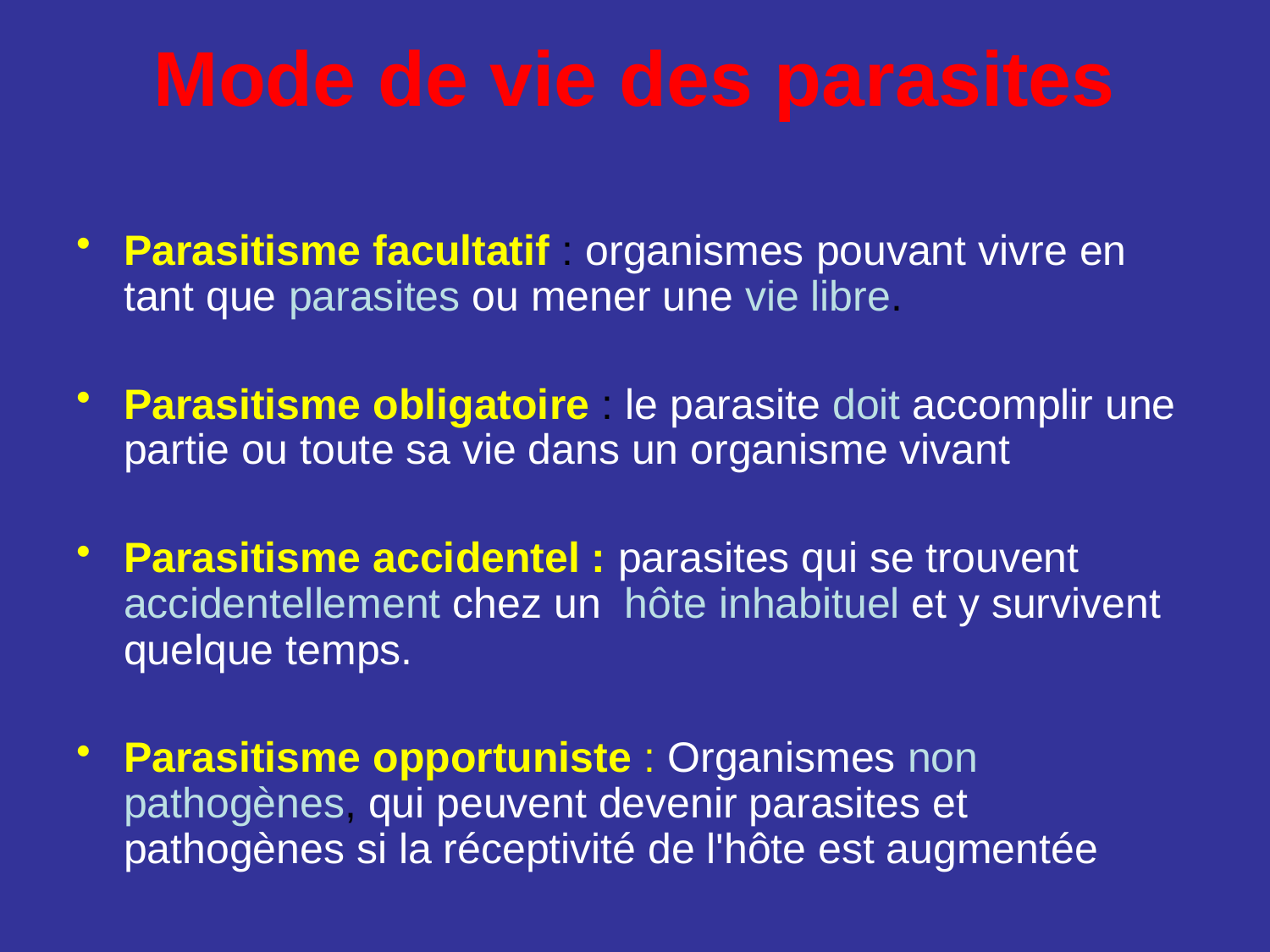

# Mode de vie des parasites
Parasitisme facultatif : organismes pouvant vivre en tant que parasites ou mener une vie libre.

Parasitisme obligatoire : le parasite doit accomplir une partie ou toute sa vie dans un organisme vivant

Parasitisme accidentel : parasites qui se trouvent accidentellement chez un  hôte inhabituel et y survivent quelque temps.

Parasitisme opportuniste : Organismes non pathogènes, qui peuvent devenir parasites et pathogènes si la réceptivité de l'hôte est augmentée